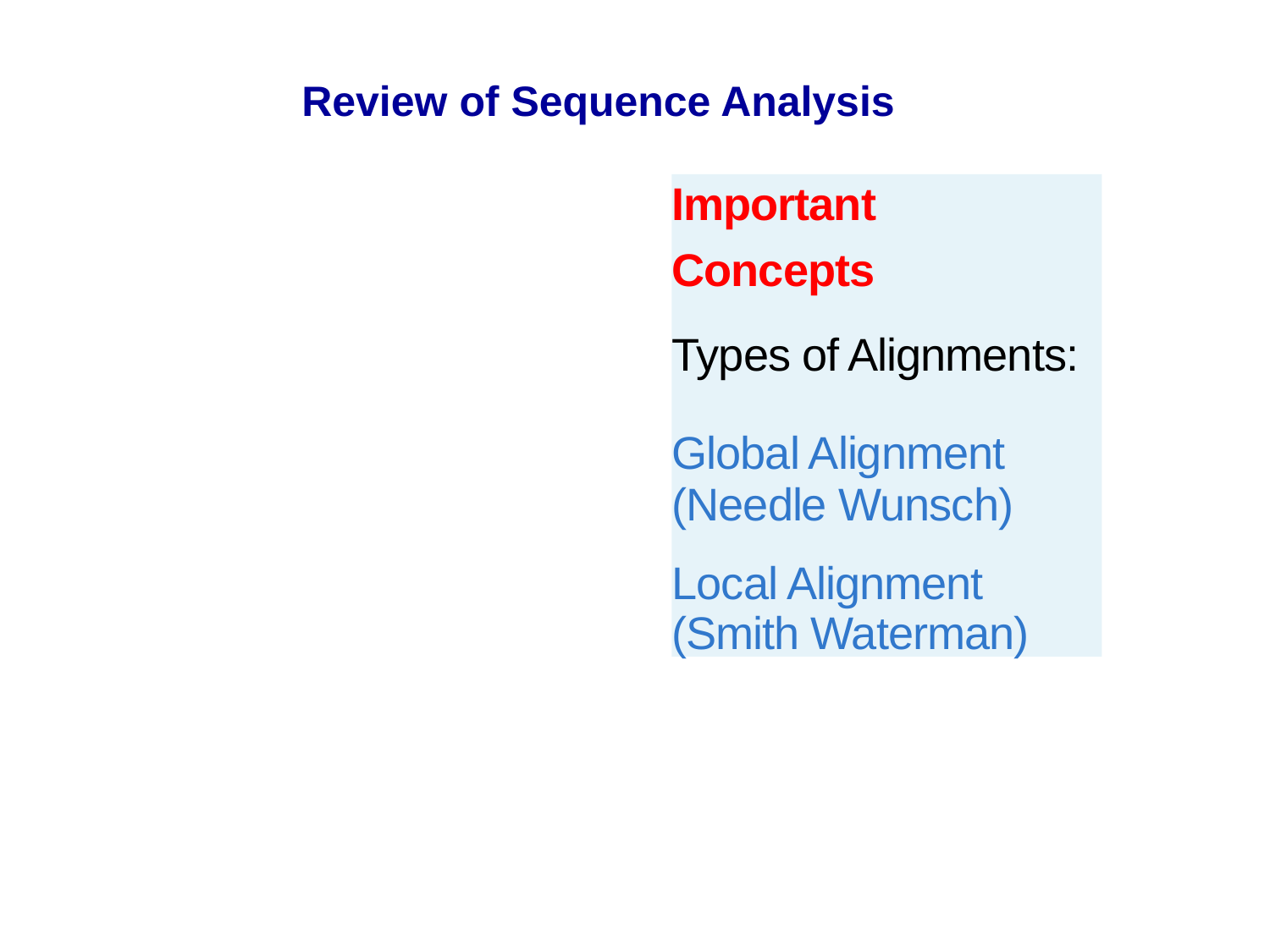

Review of Sequence Analysis
Important
Concepts
Types of Alignments:
Global Alignment (Needle Wunsch)
Local Alignment (Smith Waterman)